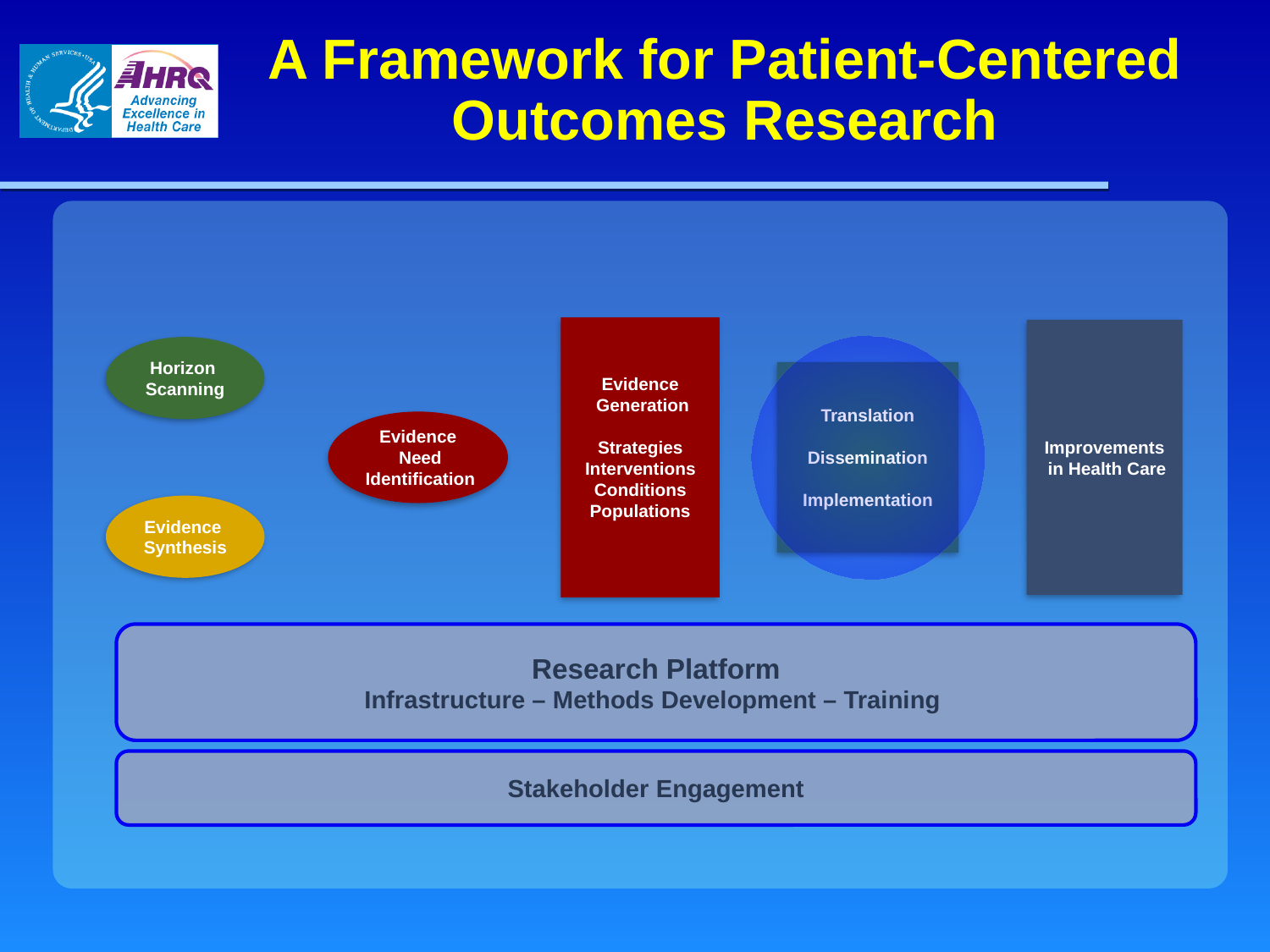

# A Framework for Patient-Centered Outcomes Research

Evidence
 Generation

Strategies
Interventions
Conditions
Populations

Improvements
 in Health Care

Horizon
Scanning
Evidence
Synthesis

Translation

Dissemination

Implementation

Evidence
 Need
 Identification
Research Platform
Infrastructure – Methods Development – Training
Stakeholder Engagement